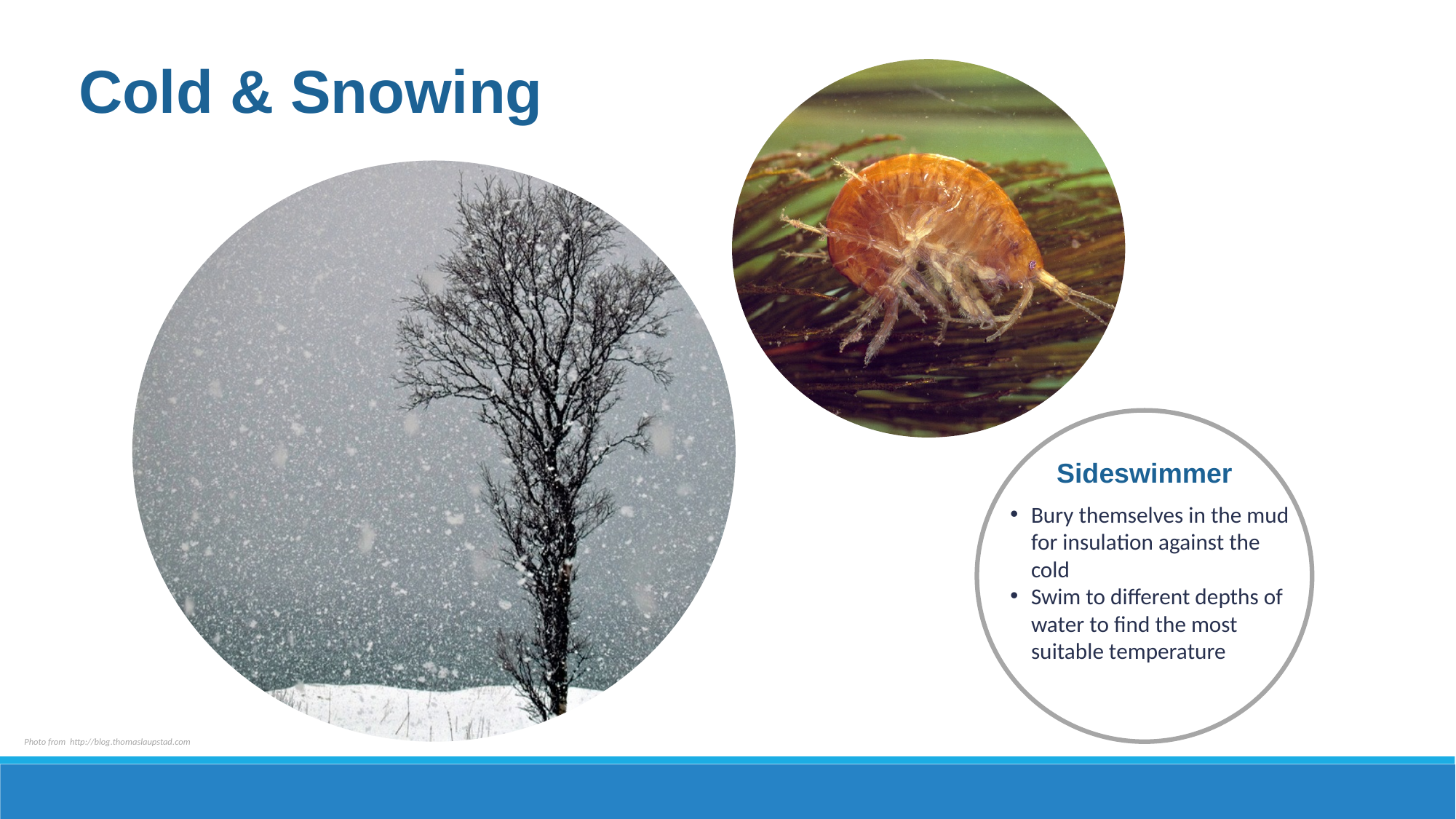

Cold & Snowing

Sideswimmer
Bury themselves in the mud for insulation against the cold
Swim to different depths of water to find the most suitable temperature
Photo from  http://blog.thomaslaupstad.com